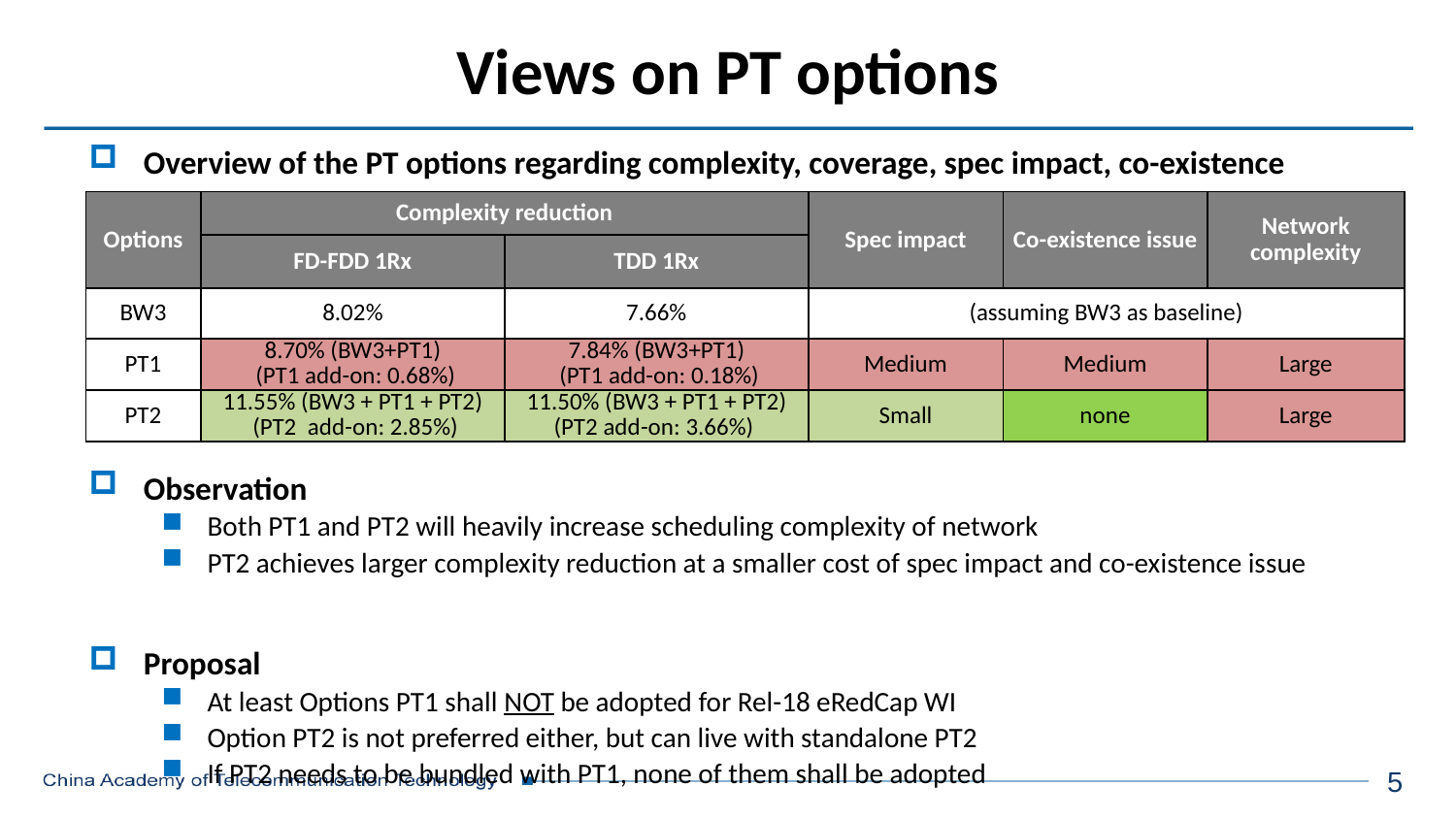

# Views on PT options
Overview of the PT options regarding complexity, coverage, spec impact, co-existence

Observation
Both PT1 and PT2 will heavily increase scheduling complexity of network
PT2 achieves larger complexity reduction at a smaller cost of spec impact and co-existence issue

Proposal
At least Options PT1 shall NOT be adopted for Rel-18 eRedCap WI
Option PT2 is not preferred either, but can live with standalone PT2
If PT2 needs to be bundled with PT1, none of them shall be adopted
| Options | Complexity reduction |  | Spec impact | Co-existence issue | Network complexity |
| --- | --- | --- | --- | --- | --- |
|  | FD-FDD 1Rx | TDD 1Rx |  |  |  |
| BW3 | 8.02% | 7.66% | (assuming BW3 as baseline) |  |  |
| PT1 | 8.70% (BW3+PT1)  (PT1 add-on: 0.68%) | 7.84% (BW3+PT1)  (PT1 add-on: 0.18%) | Medium | Medium | Large |
| PT2 | 11.55% (BW3 + PT1 + PT2)  (PT2 add-on: 2.85%) | 11.50% (BW3 + PT1 + PT2) (PT2 add-on: 3.66%) | Small | none | Large |
5